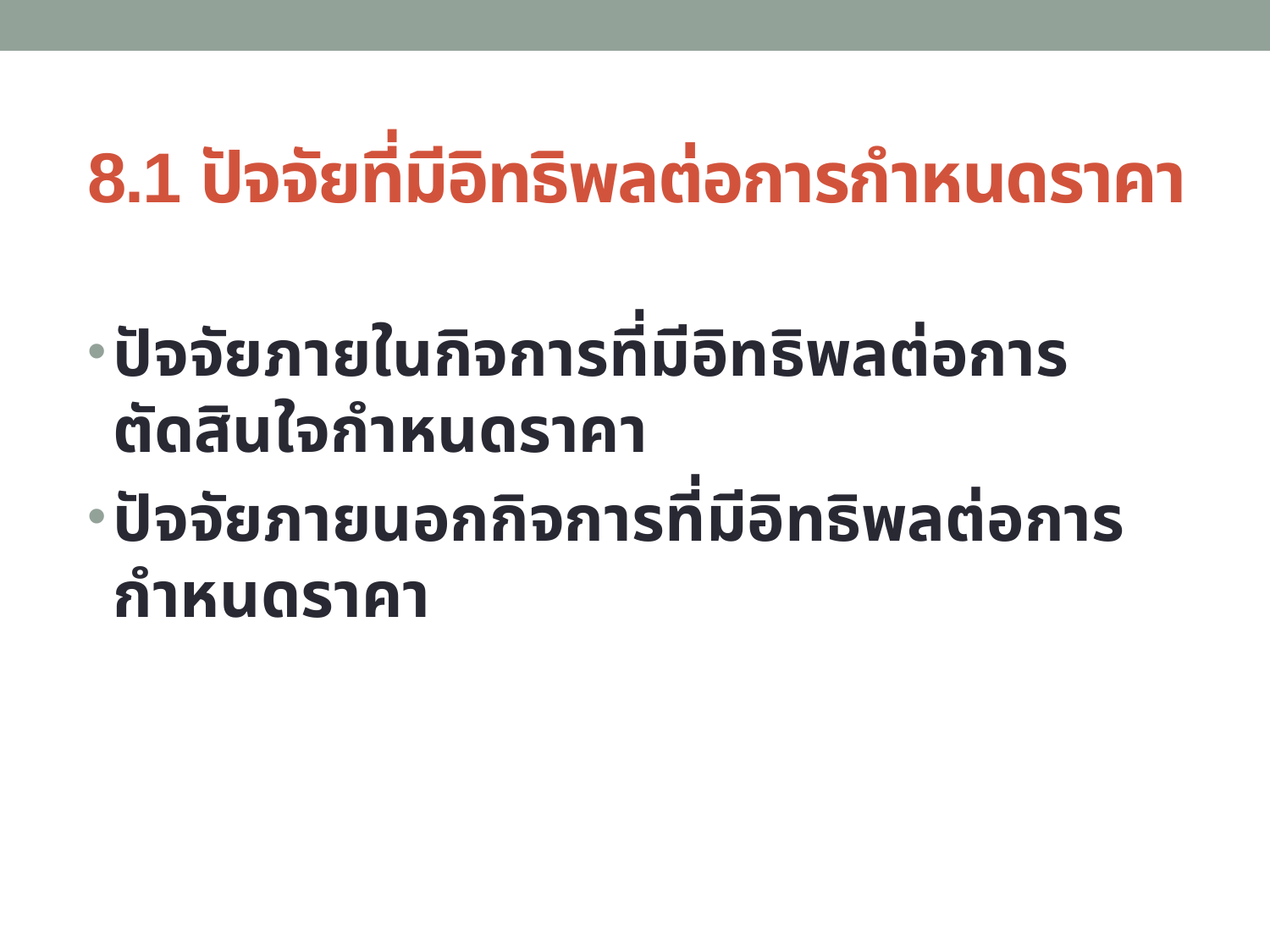

# 8.1 ปัจจัยที่มีอิทธิพลต่อการกำหนดราคา
ปัจจัยภายในกิจการที่มีอิทธิพลต่อการตัดสินใจกำหนดราคา
ปัจจัยภายนอกกิจการที่มีอิทธิพลต่อการกำหนดราคา